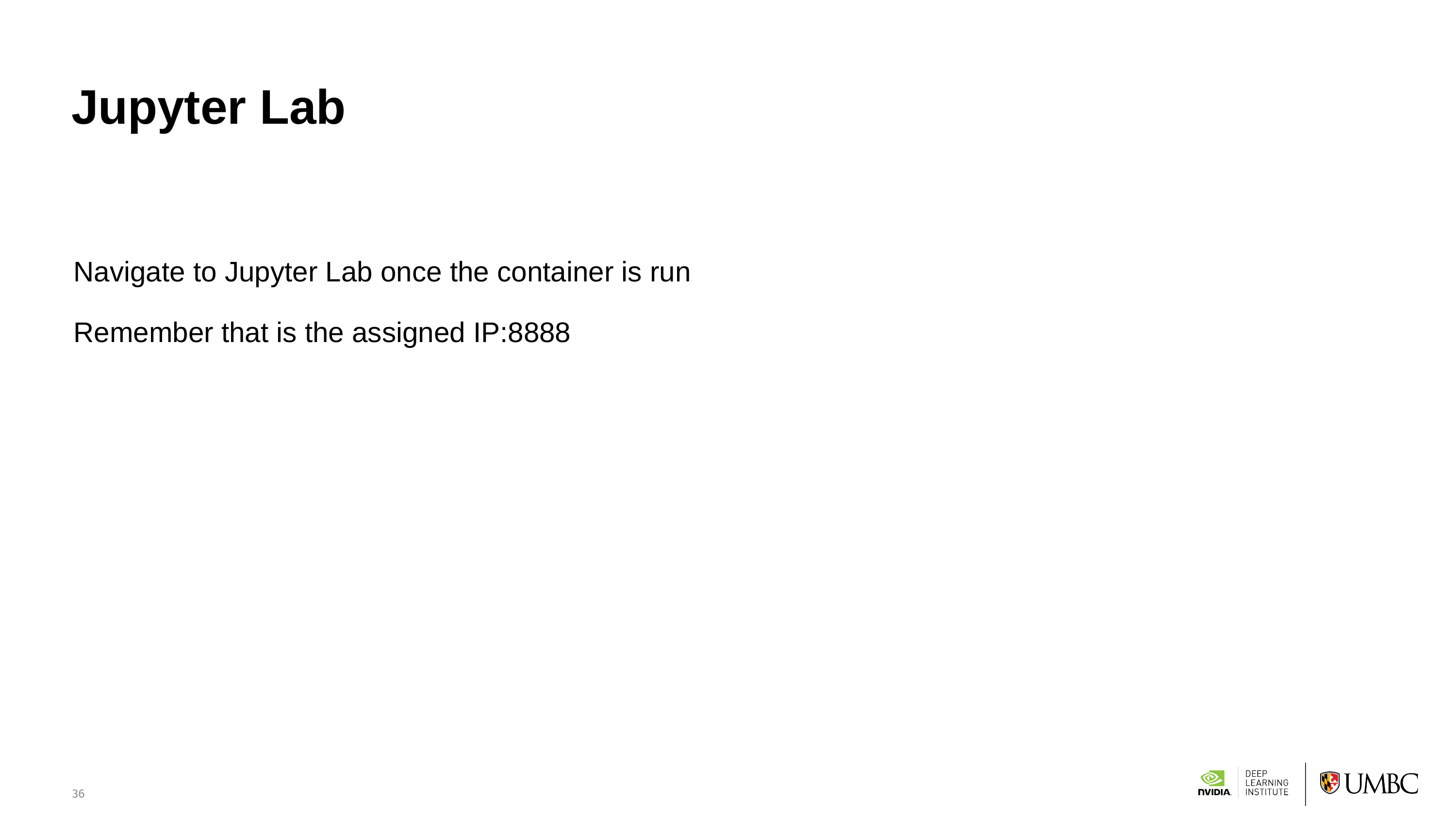

# Jupyter Lab
Navigate to Jupyter Lab once the container is run
Remember that is the assigned IP:8888